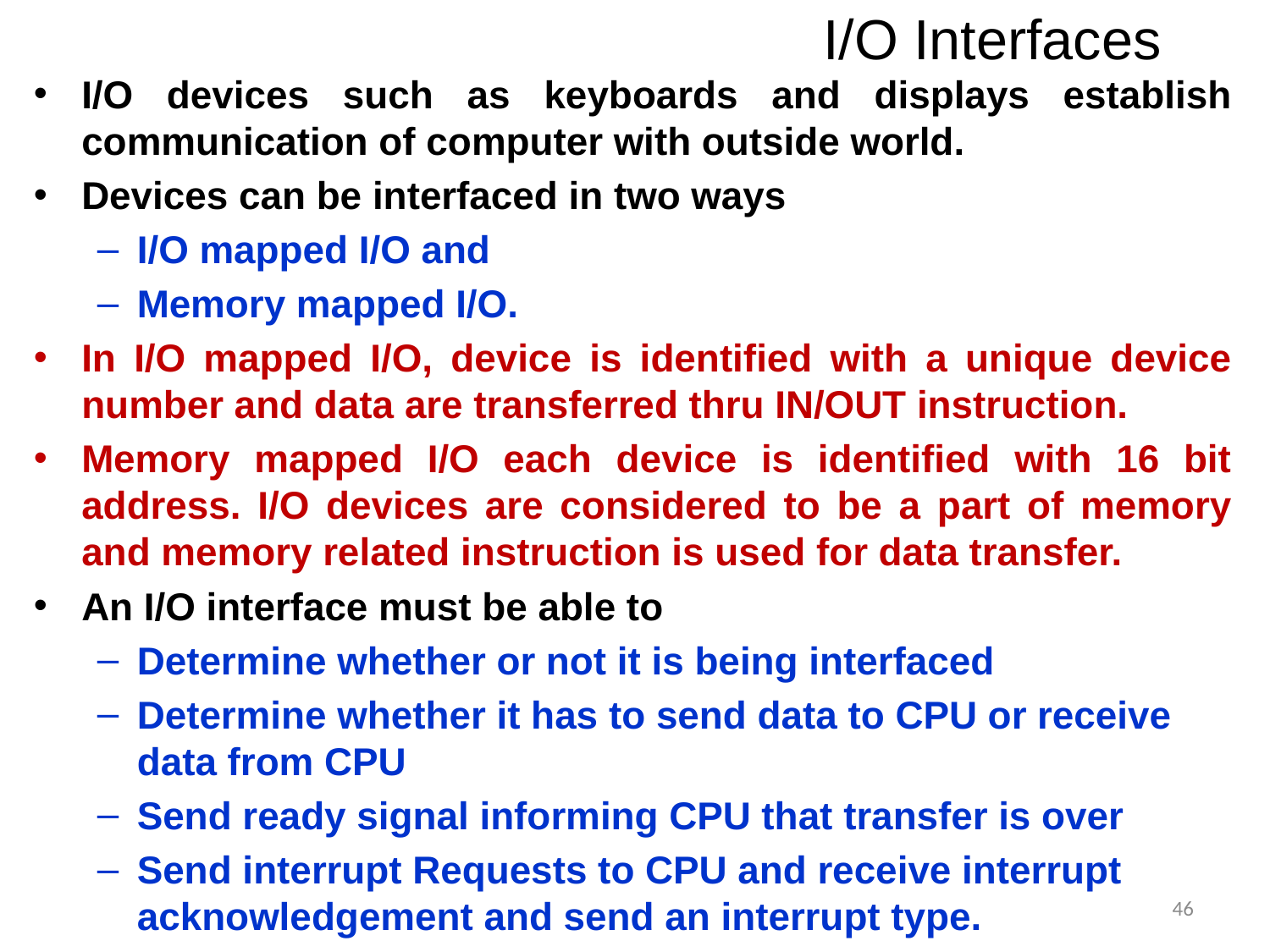

# I/O Interfaces
I/O devices such as keyboards and displays establish communication of computer with outside world.
Devices can be interfaced in two ways
I/O mapped I/O and
Memory mapped I/O.
In I/O mapped I/O, device is identified with a unique device number and data are transferred thru IN/OUT instruction.
Memory mapped I/O each device is identified with 16 bit address. I/O devices are considered to be a part of memory and memory related instruction is used for data transfer.
An I/O interface must be able to
Determine whether or not it is being interfaced
Determine whether it has to send data to CPU or receive data from CPU
Send ready signal informing CPU that transfer is over
Send interrupt Requests to CPU and receive interrupt acknowledgement and send an interrupt type.

46